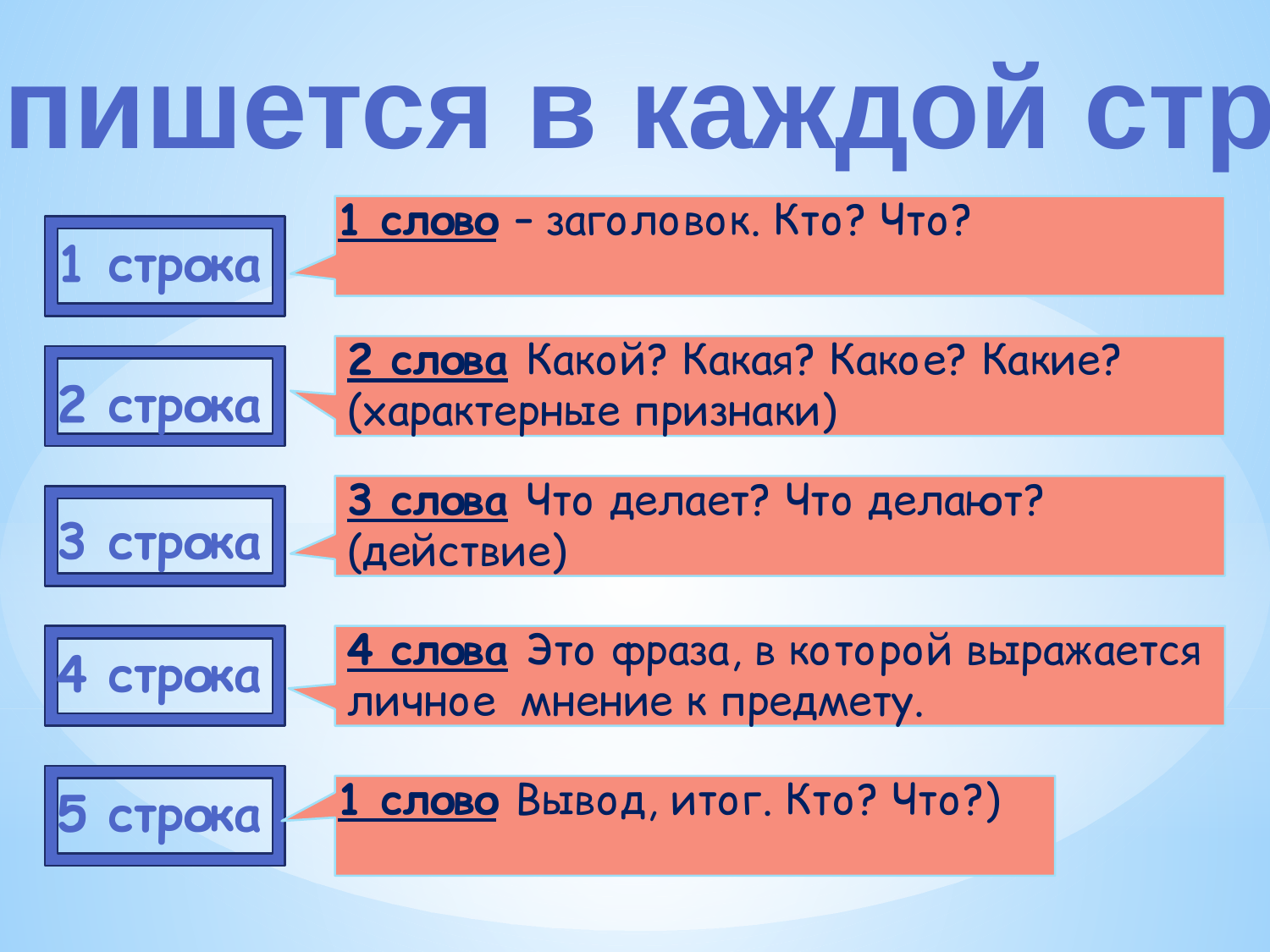

Что пишется в каждой строке?
1 слово – заголовок. Кто? Что?

1 строка
2 слова Какой? Какая? Какое? Какие?
(характерные признаки)

2 строка
3 слова Что делает? Что делают?
(действие)

3 строка
4 слова Это фраза, в которой выражается личное  мнение к предмету.

4 строка

1 слово Вывод, итог. Кто? Что?)
5 строка